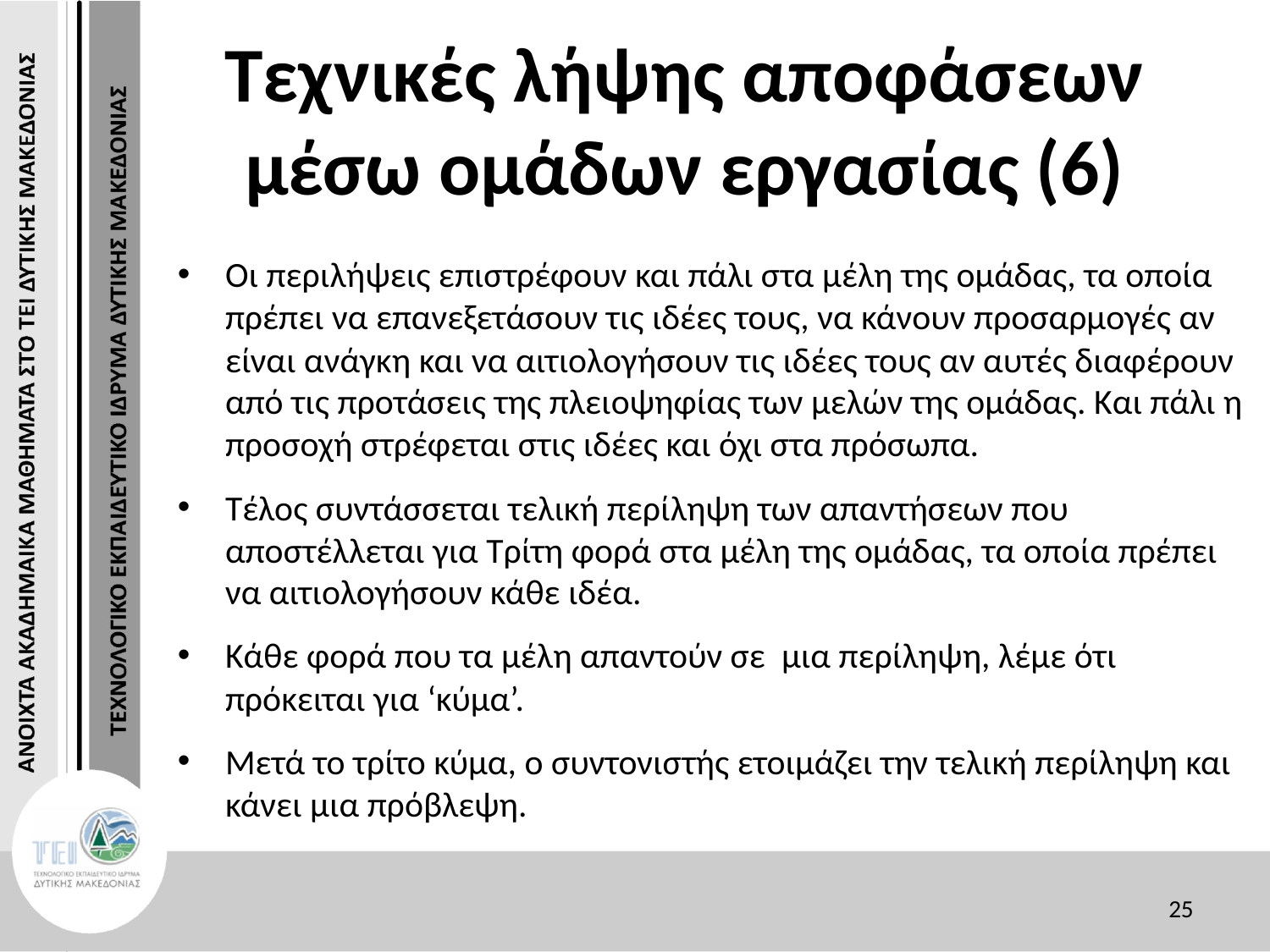

# Τεχνικές λήψης αποφάσεων μέσω ομάδων εργασίας (6)
Οι περιλήψεις επιστρέφουν και πάλι στα μέλη της ομάδας, τα οποία πρέπει να επανεξετάσουν τις ιδέες τους, να κάνουν προσαρμογές αν είναι ανάγκη και να αιτιολογήσουν τις ιδέες τους αν αυτές διαφέρουν από τις προτάσεις της πλειοψηφίας των μελών της ομάδας. Και πάλι η προσοχή στρέφεται στις ιδέες και όχι στα πρόσωπα.
Τέλος συντάσσεται τελική περίληψη των απαντήσεων που αποστέλλεται για Τρίτη φορά στα μέλη της ομάδας, τα οποία πρέπει να αιτιολογήσουν κάθε ιδέα.
Κάθε φορά που τα μέλη απαντούν σε  μια περίληψη, λέμε ότι πρόκειται για ‘κύμα’.
Μετά το τρίτο κύμα, ο συντονιστής ετοιμάζει την τελική περίληψη και κάνει μια πρόβλεψη.
25